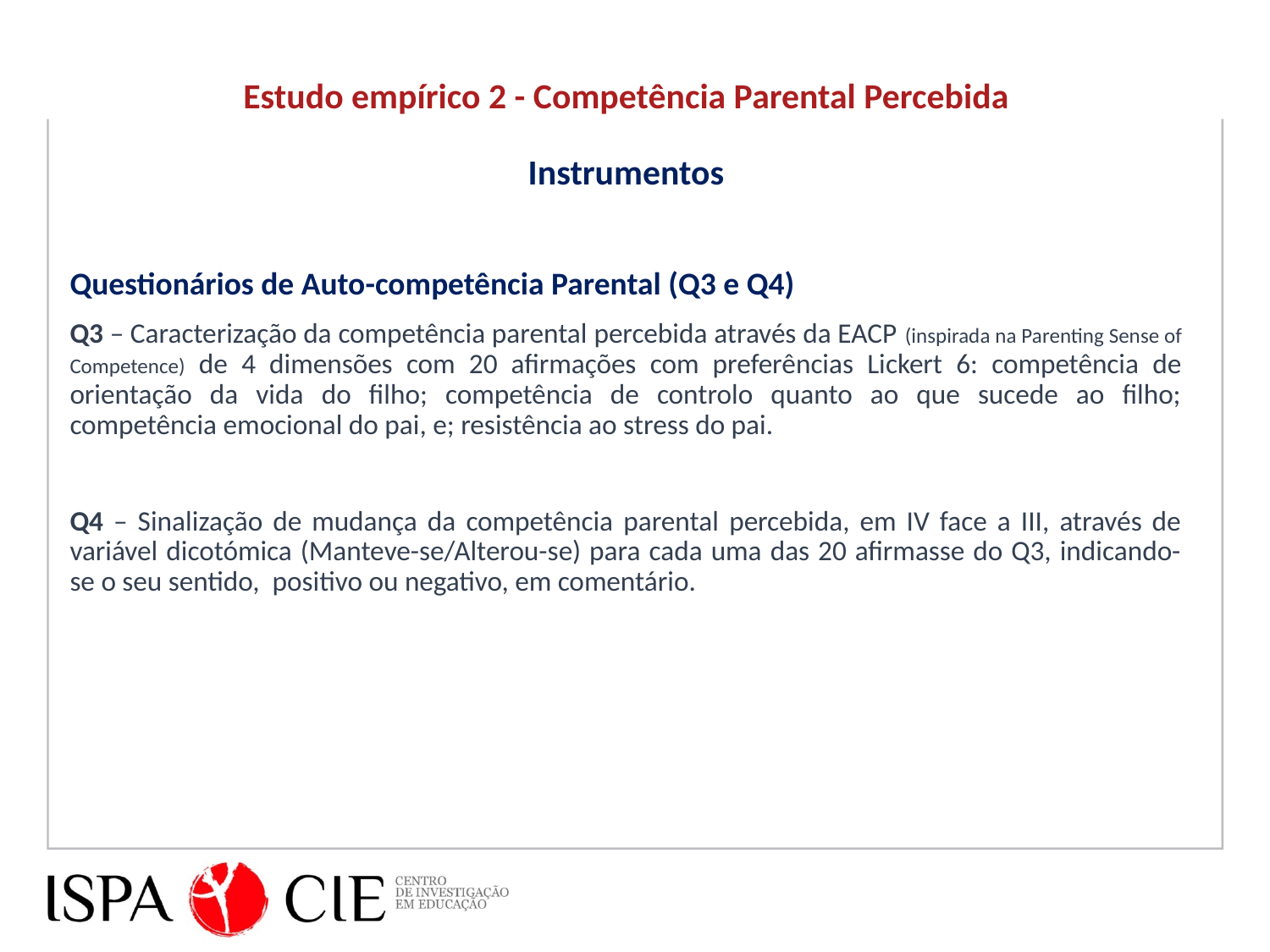

Estudo empírico 2 - Competência Parental Percebida

Instrumentos
Questionários de Auto-competência Parental (Q3 e Q4)
Q3 – Caracterização da competência parental percebida através da EACP (inspirada na Parenting Sense of Competence) de 4 dimensões com 20 afirmações com preferências Lickert 6: competência de orientação da vida do filho; competência de controlo quanto ao que sucede ao filho; competência emocional do pai, e; resistência ao stress do pai.

Q4 – Sinalização de mudança da competência parental percebida, em IV face a III, através de variável dicotómica (Manteve-se/Alterou-se) para cada uma das 20 afirmasse do Q3, indicando-se o seu sentido,  positivo ou negativo, em comentário.